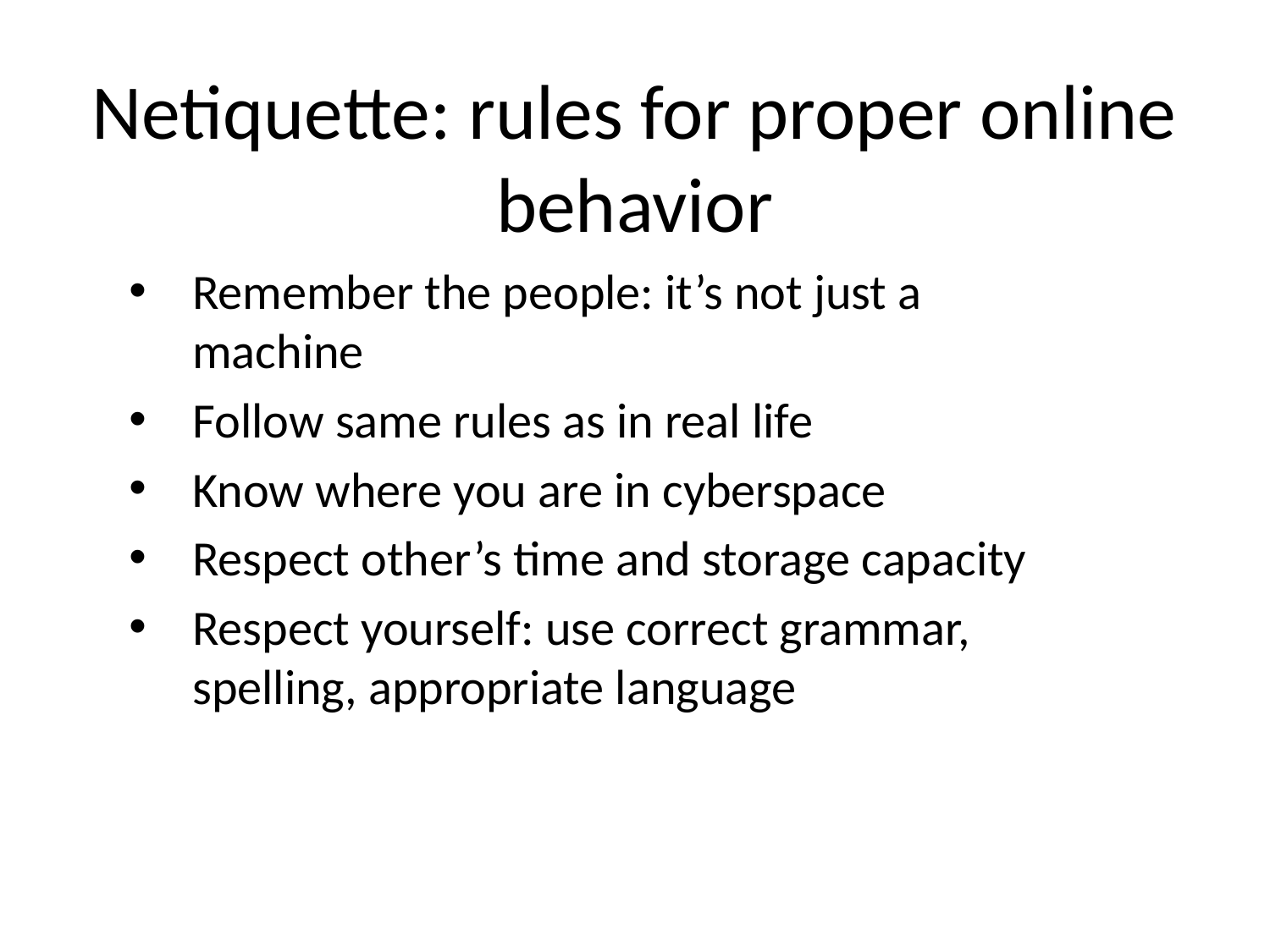

# Netiquette: rules for proper online behavior
Remember the people: it’s not just a machine
Follow same rules as in real life
Know where you are in cyberspace
Respect other’s time and storage capacity
Respect yourself: use correct grammar, spelling, appropriate language